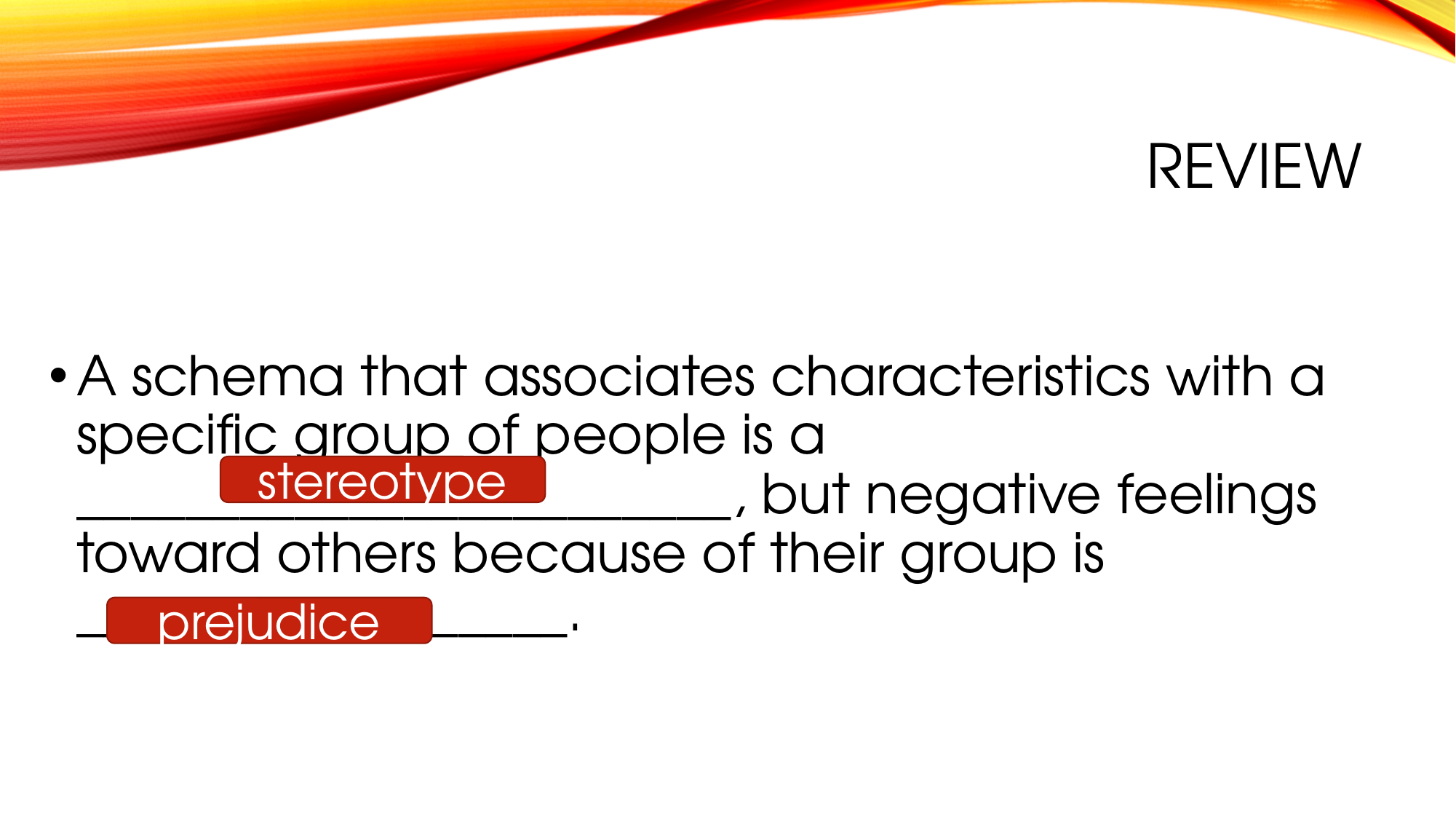

# Review

A schema that associates characteristics with a specific group of people is a ________________________, but negative feelings toward others because of their group is  __________________.

stereotype
prejudice